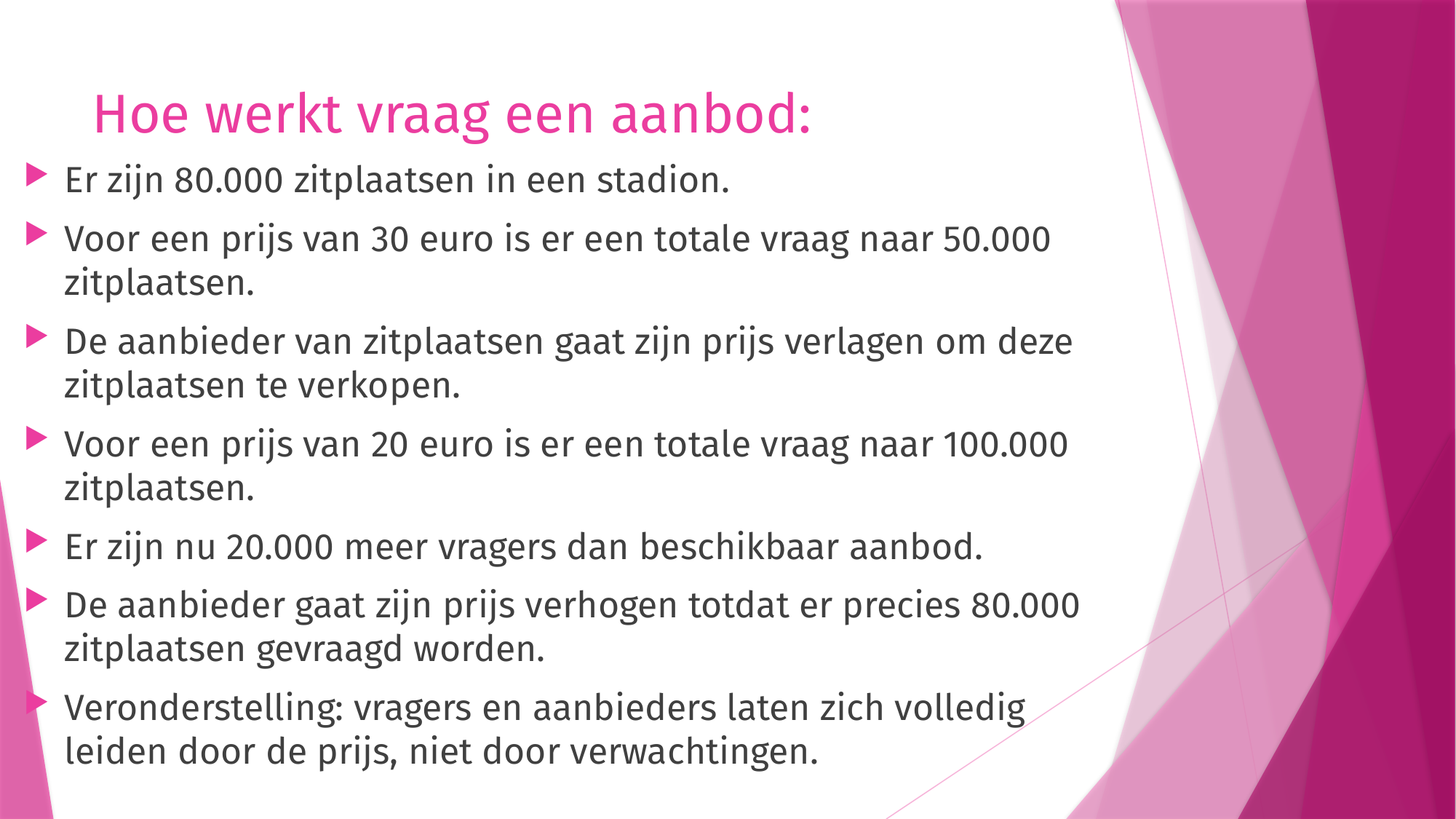

# Hoe werkt vraag een aanbod:
Er zijn 80.000 zitplaatsen in een stadion.
Voor een prijs van 30 euro is er een totale vraag naar 50.000 zitplaatsen.
De aanbieder van zitplaatsen gaat zijn prijs verlagen om deze zitplaatsen te verkopen.
Voor een prijs van 20 euro is er een totale vraag naar 100.000 zitplaatsen.
Er zijn nu 20.000 meer vragers dan beschikbaar aanbod.
De aanbieder gaat zijn prijs verhogen totdat er precies 80.000 zitplaatsen gevraagd worden.
Veronderstelling: vragers en aanbieders laten zich volledig leiden door de prijs, niet door verwachtingen.